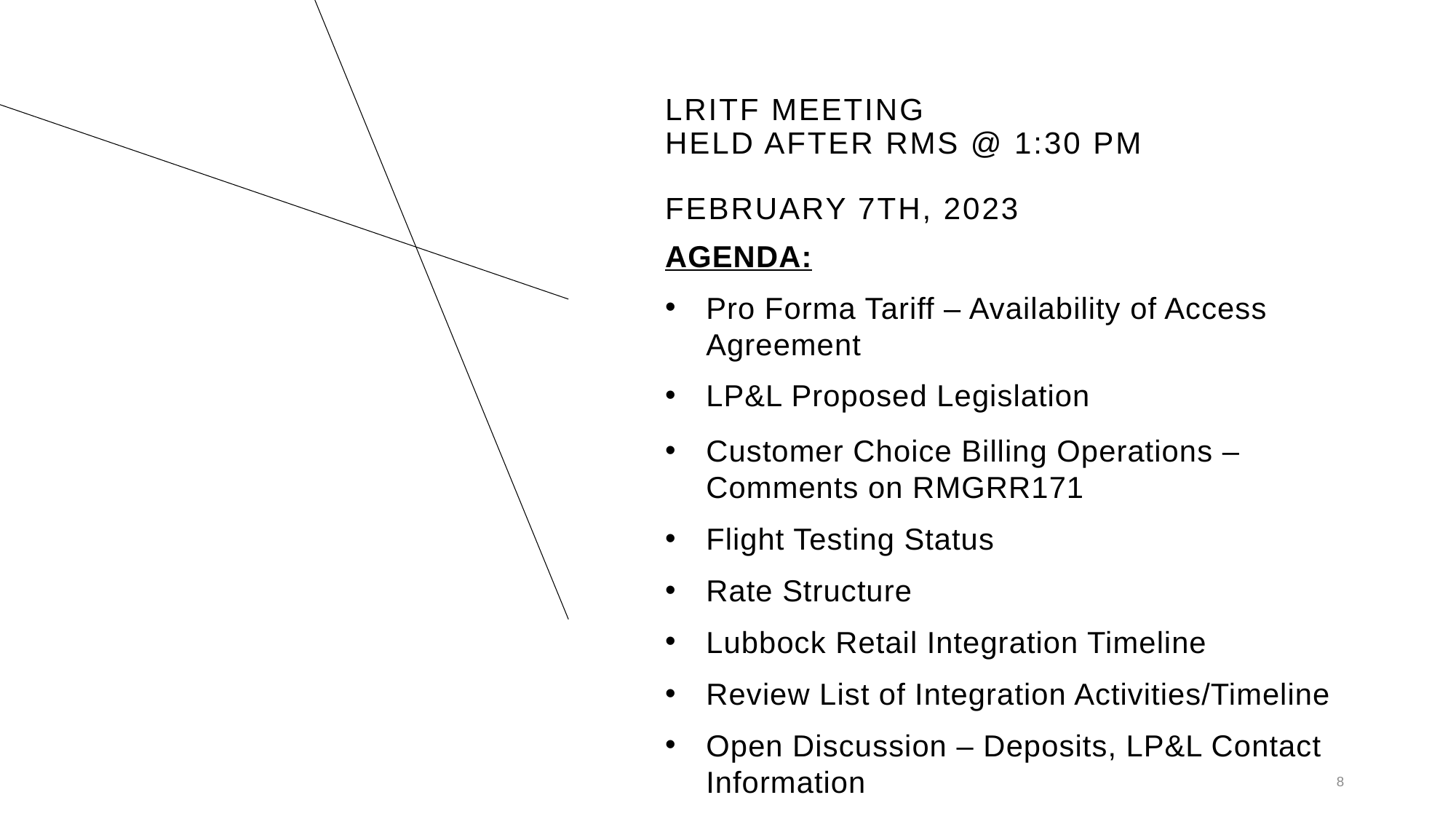

# Lritf meeting Held after RMS @ 1:30 PM February 7th, 2023
AGENDA:
Pro Forma Tariff – Availability of Access Agreement
LP&L Proposed Legislation

Customer Choice Billing Operations – Comments on RMGRR171
Flight Testing Status
Rate Structure
Lubbock Retail Integration Timeline
Review List of Integration Activities/Timeline
Open Discussion – Deposits, LP&L Contact Information
8